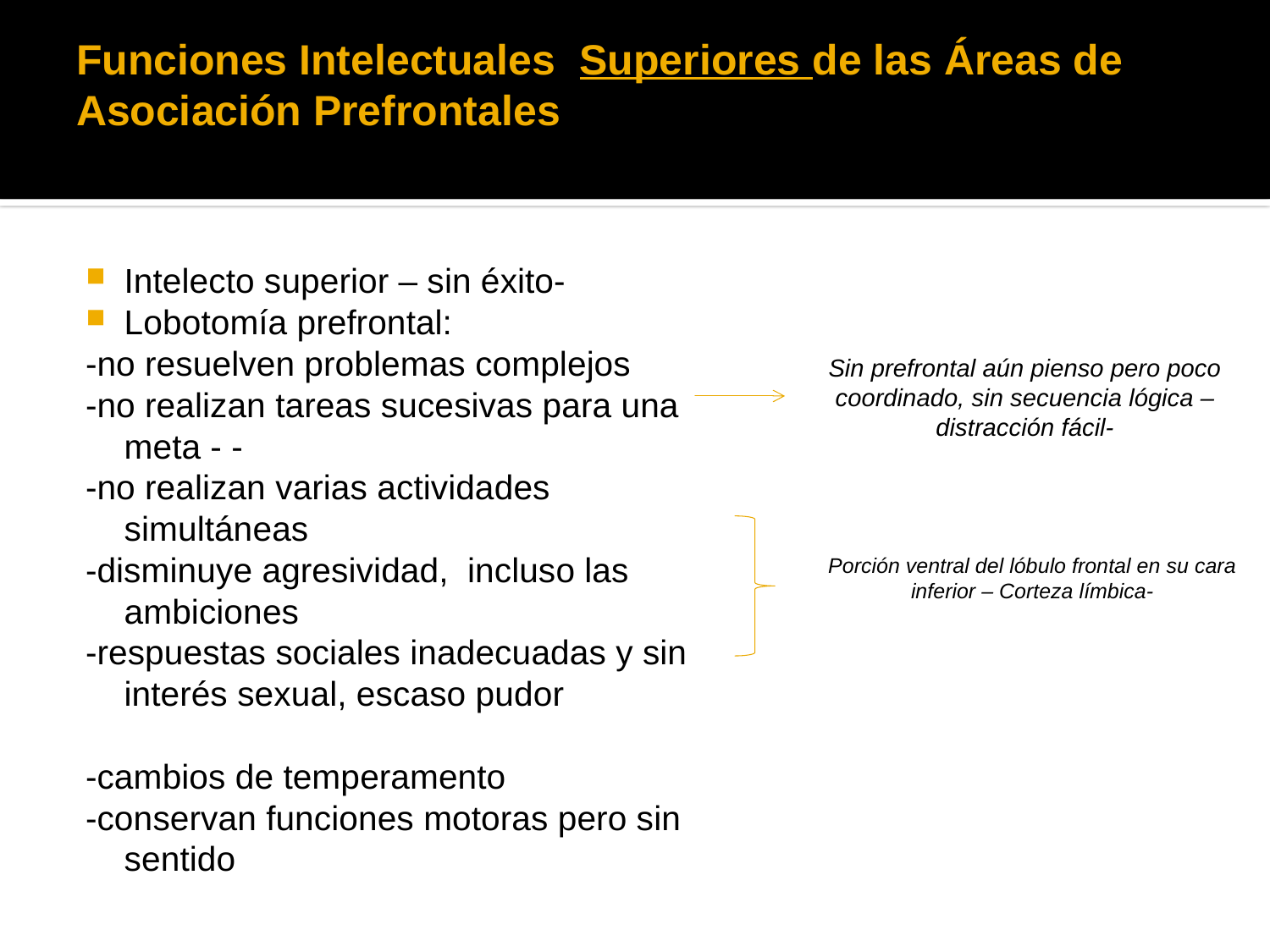

# Funciones Intelectuales  Superiores de las Áreas de Asociación Prefrontales
Intelecto superior – sin éxito-
Lobotomía prefrontal:
-no resuelven problemas complejos
-no realizan tareas sucesivas para una meta - -
-no realizan varias actividades simultáneas
-disminuye agresividad,  incluso las ambiciones
-respuestas sociales inadecuadas y sin interés sexual, escaso pudor

-cambios de temperamento
-conservan funciones motoras pero sin sentido

Sin prefrontal aún pienso pero poco coordinado, sin secuencia lógica – distracción fácil-

Porción ventral del lóbulo frontal en su cara inferior – Corteza límbica-